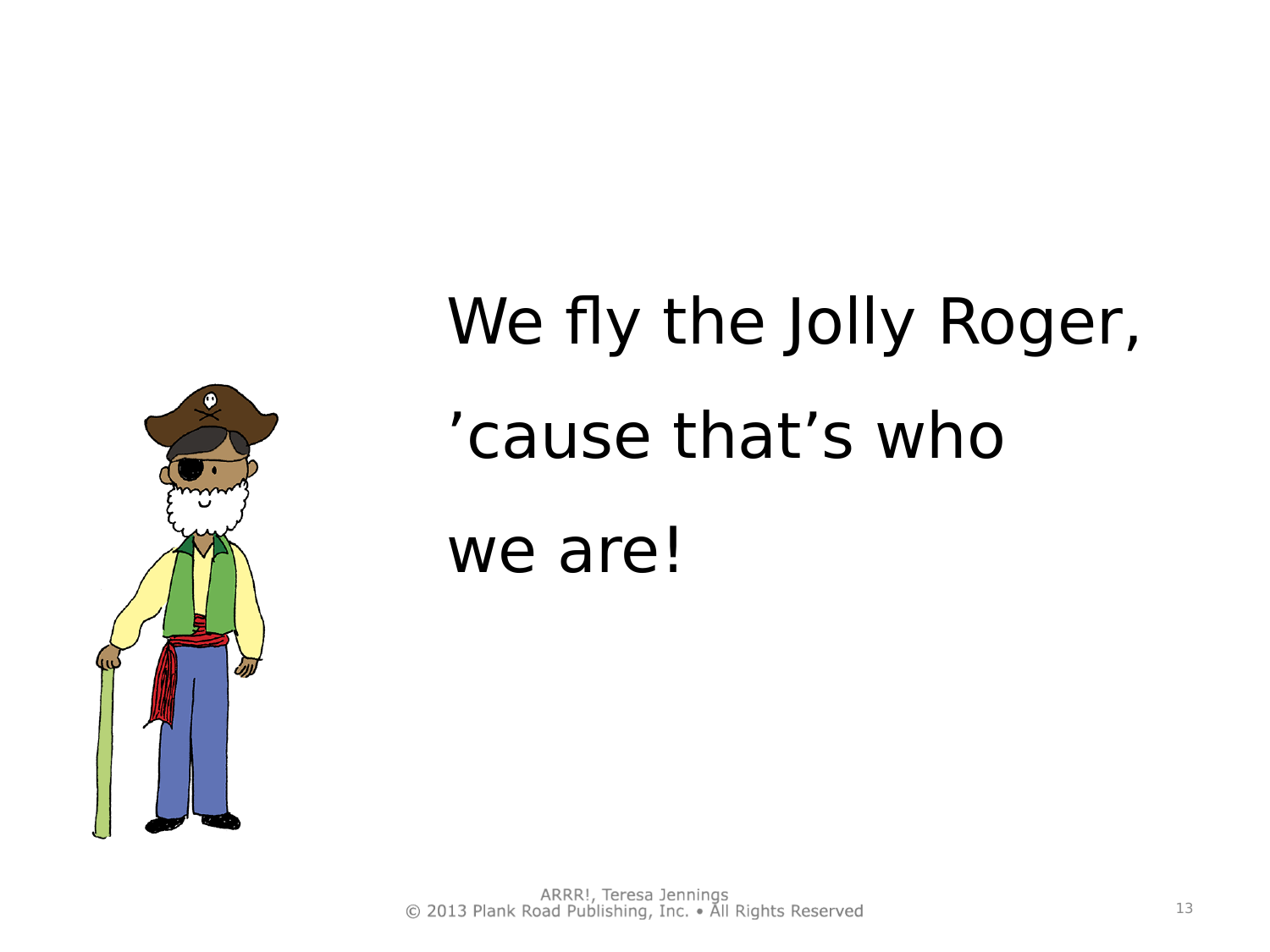

We fly the Jolly Roger, ’cause that’s who
we are!
13